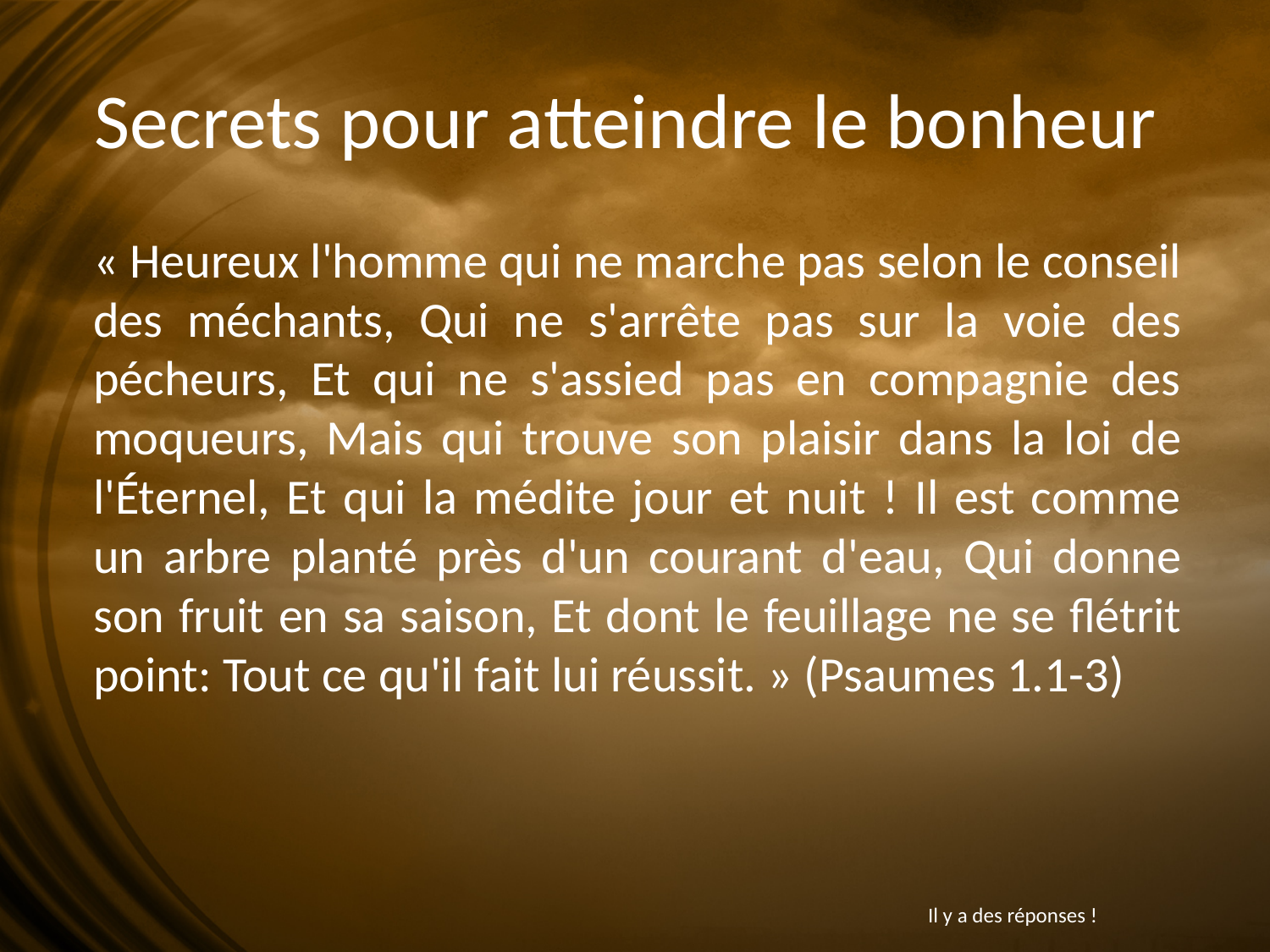

# Secrets pour atteindre le bonheur
« Heureux l'homme qui ne marche pas selon le conseil des méchants, Qui ne s'arrête pas sur la voie des pécheurs, Et qui ne s'assied pas en compagnie des moqueurs, Mais qui trouve son plaisir dans la loi de l'Éternel, Et qui la médite jour et nuit ! Il est comme un arbre planté près d'un courant d'eau, Qui donne son fruit en sa saison, Et dont le feuillage ne se flétrit point: Tout ce qu'il fait lui réussit. » (Psaumes 1.1-3)
Il y a des réponses !